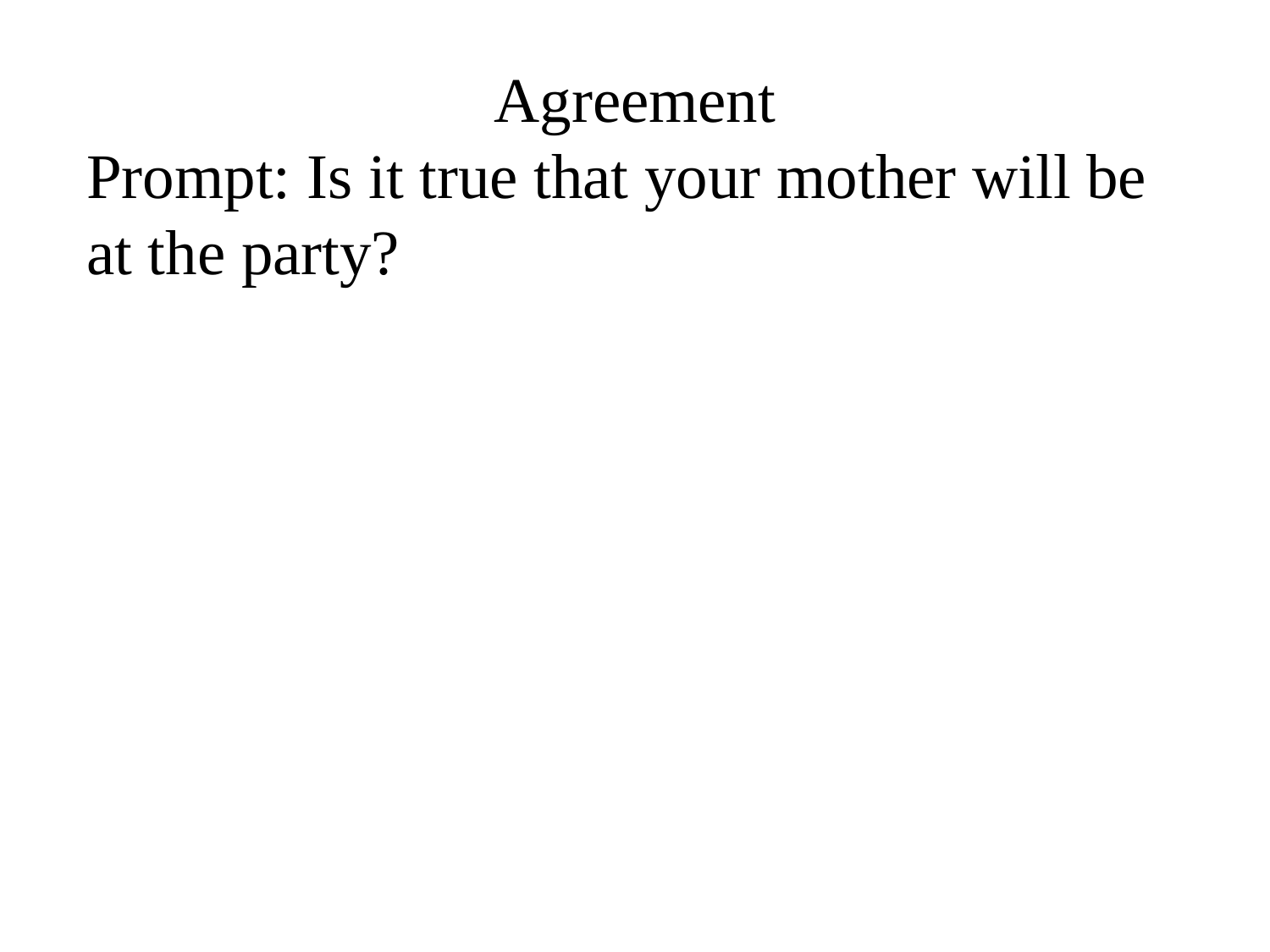

Agreement
Prompt: Is it true that your mother will be at the party?